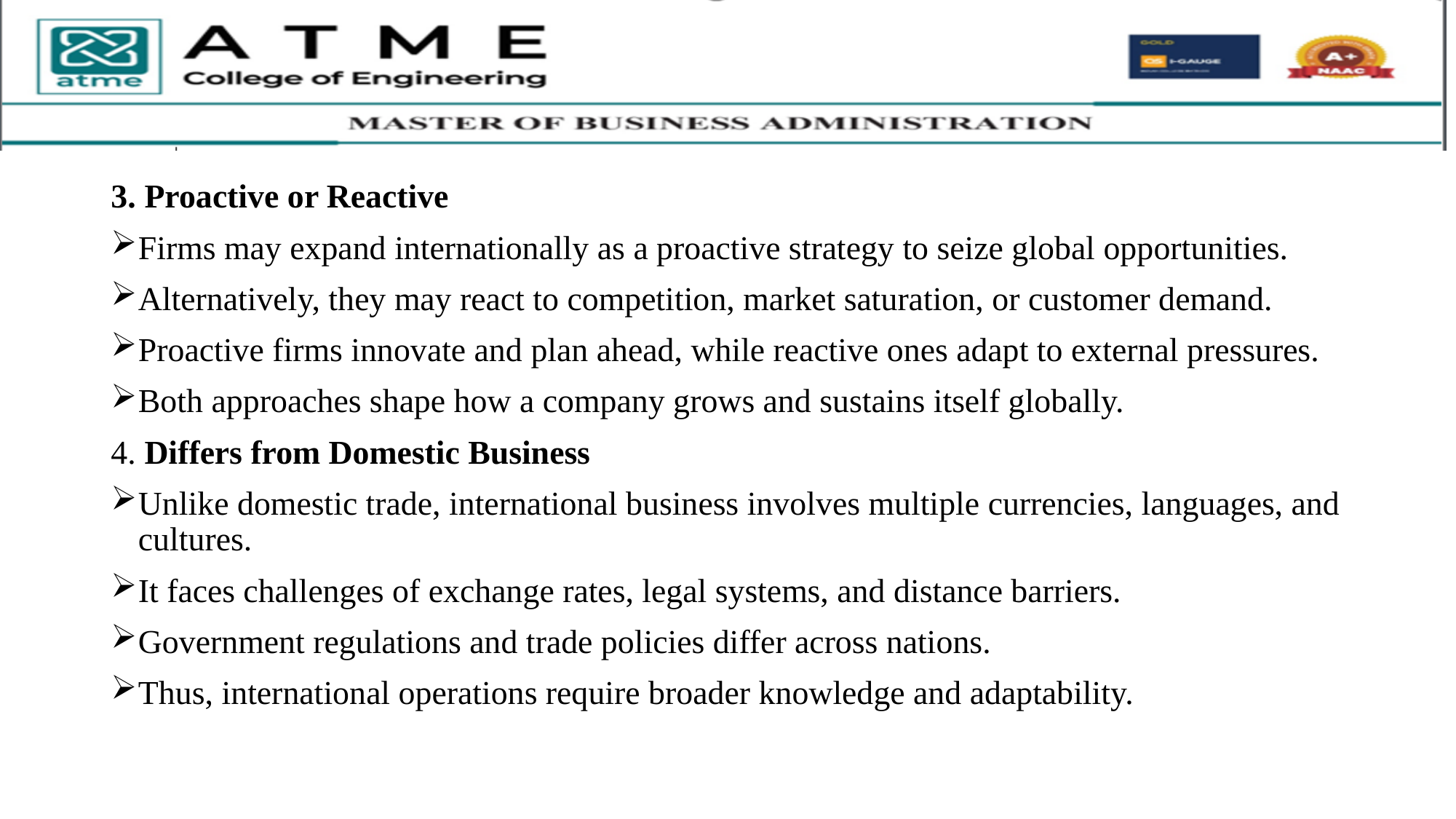

3. Proactive or Reactive
Firms may expand internationally as a proactive strategy to seize global opportunities.
Alternatively, they may react to competition, market saturation, or customer demand.
Proactive firms innovate and plan ahead, while reactive ones adapt to external pressures.
Both approaches shape how a company grows and sustains itself globally.
4. Differs from Domestic Business
Unlike domestic trade, international business involves multiple currencies, languages, and cultures.
It faces challenges of exchange rates, legal systems, and distance barriers.
Government regulations and trade policies differ across nations.
Thus, international operations require broader knowledge and adaptability.